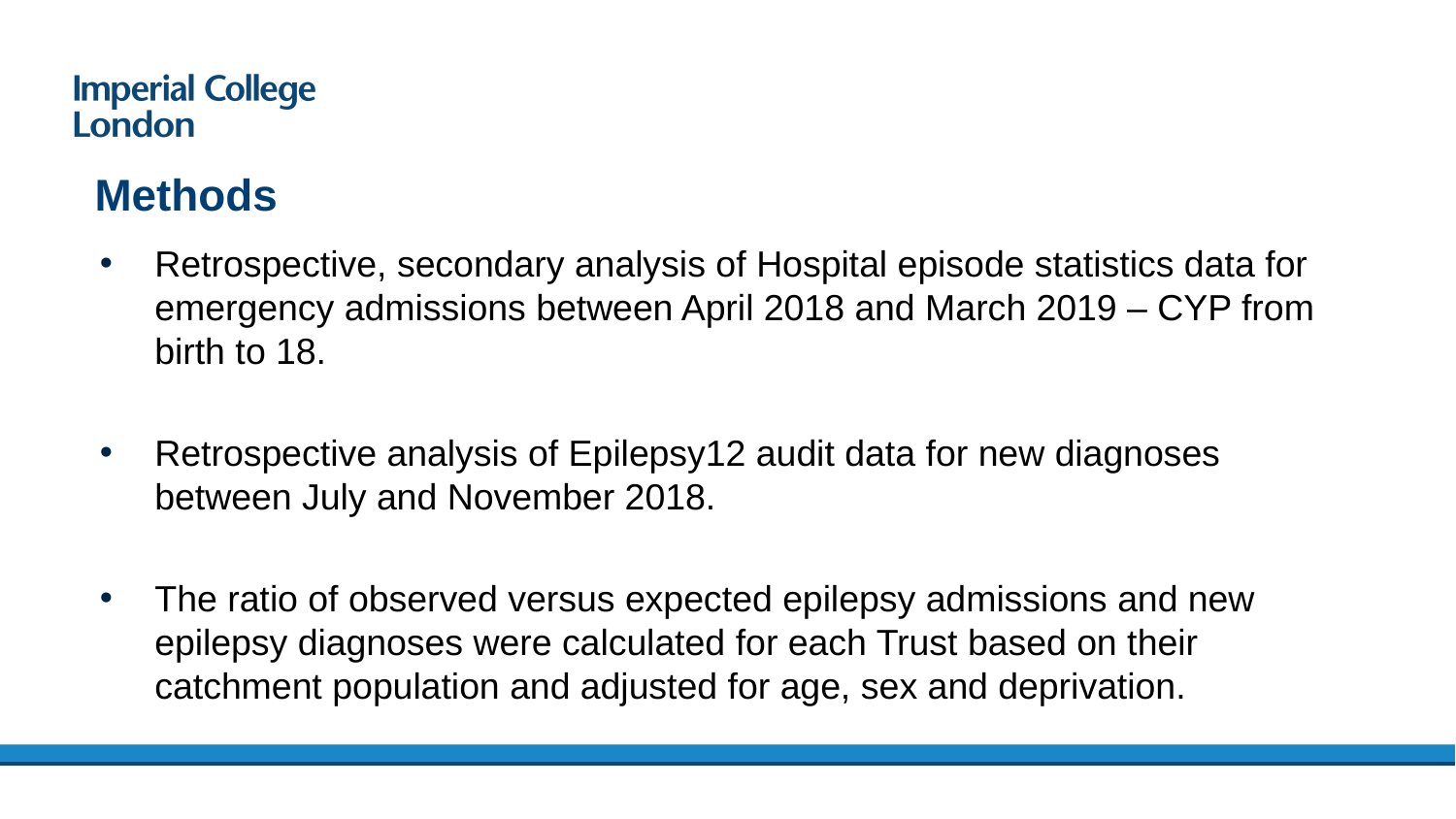

Methods

Retrospective, secondary analysis of Hospital episode statistics data for emergency admissions between April 2018 and March 2019 – CYP from birth to 18.

Retrospective analysis of Epilepsy12 audit data for new diagnoses between July and November 2018.

The ratio of observed versus expected epilepsy admissions and new epilepsy diagnoses were calculated for each Trust based on their catchment population and adjusted for age, sex and deprivation.